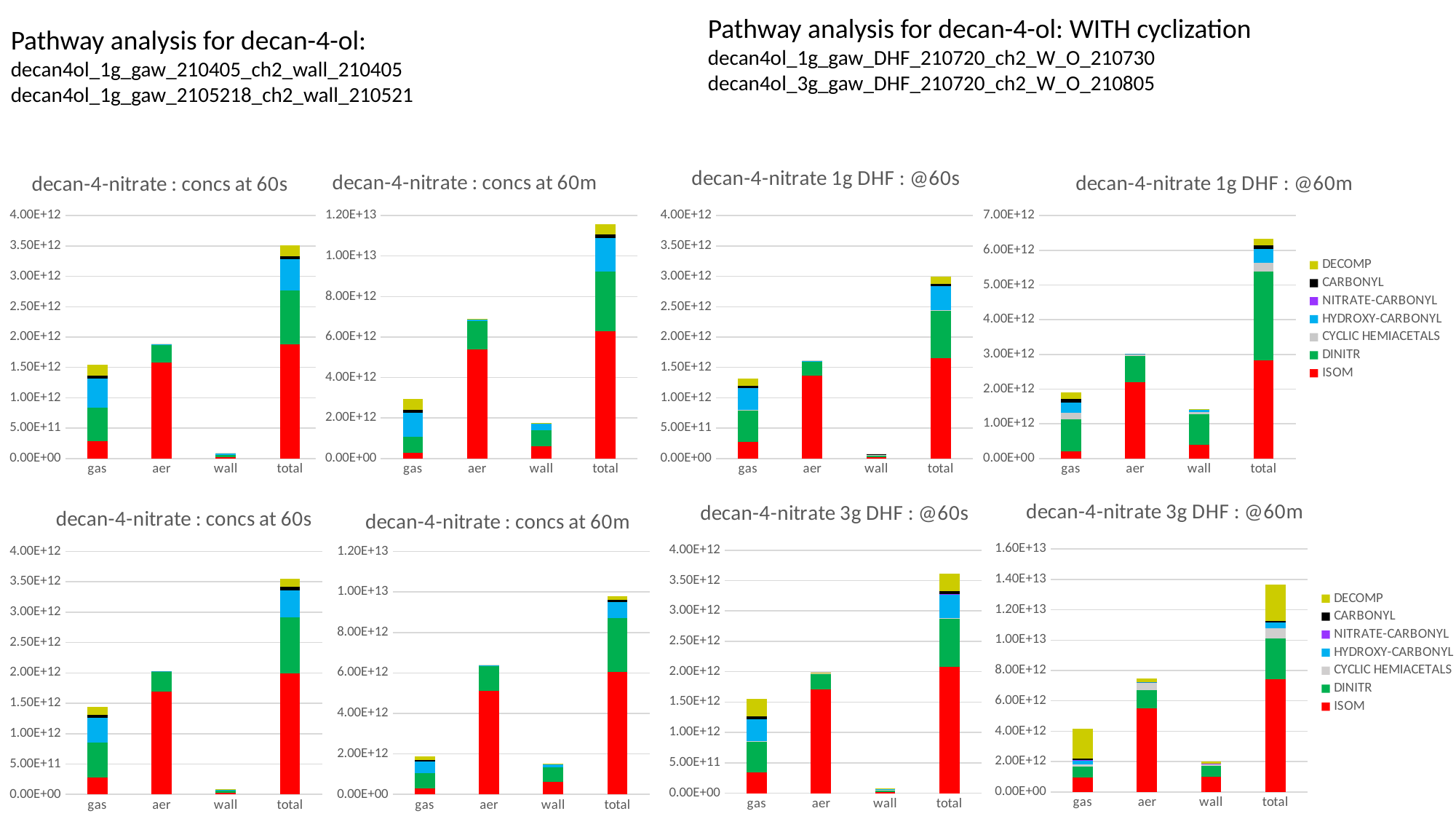

Pathway analysis for decan-4-ol: WITH cyclization
decan4ol_1g_gaw_DHF_210720_ch2_W_O_210730
decan4ol_3g_gaw_DHF_210720_ch2_W_O_210805
Pathway analysis for decan-4-ol:
decan4ol_1g_gaw_210405_ch2_wall_210405
decan4ol_1g_gaw_2105218_ch2_wall_210521

### Chart: decan-4-nitrate : concs at 60s

| Category | ISOM | DINITR | HYDROXY-CARBONYL | NITRATE-CARBONYL | CARBONYL | DECOMP |
|---|---|---|---|---|---|---|
| gas | 279191019916.0 | 554292000000.0 | 480230600000.0 | 0.0 | 49511400000.0 | 179466273000.0 |
| aer | 1575327104876.0 | 295066080000.0 | 14324070000.0 | 0.0 | 9680390.0 | 184791266.7 |
| wall | 23818824573.8 | 36757966000.0 | 26518170000.0 | 0.0 | 104444000.0 | 413497441.0 |
| total | 1878336949365.8 | 886116046000.0 | 521072840000.0 | 0.0 | 49625524390.0 | 180064561707.7 |

### Chart: decan-4-nitrate : concs at 60m

| Category | ISOM | DINITR | HYDROXY-CARBONYL | NITRATE-CARBONYL | CARBONYL | DECOMP |
|---|---|---|---|---|---|---|
| gas | 288751387949.5 | 793523800000.0 | 1181758000000.0 | 0.0 | 149951000000.0 | 518478864000.0 |
| aer | 5380514750900.0 | 1401369200000.0 | 116923800000.0 | 0.0 | 97253600.0 | 1091473282.0 |
| wall | 620755984690.0 | 760957200000.0 | 359597300000.0 | 0.0 | 320940000.0 | 1815212053.0 |
| total | 6290022123539.5 | 2955850200000.0 | 1658279100000.0 | 0.0 | 150369193600.0 | 521385549335.0 |

### Chart: decan-4-nitrate 1g DHF : @60s

| Category | ISOM | DINITR | CYCLIC HEMIACETALS | HYDROXY-CARBONYL | NITRATE-CARBONYL | CARBONYL | DECOMP |
|---|---|---|---|---|---|---|---|
| gas | 272788311271.5983 | 514766400000.0 | 7567744300.456625 | 360125300000.08655 | 18736.304 | 41755800000.0 | 124161353950.0 |
| aer | 1358649590712.469 | 238900650000.0 | 718895322.492431 | 9365150000.005587 | 602.6364 | 7118010.0 | 105638864.4322913 |
| wall | 20469202405.12614 | 30833306000.0 | 555577513.1643456 | 18912230000.00472 | 980.5013 | 88071500.0 | 265074376.2911318 |
| total | 1651907104389.1936 | 784500356000.0 | 8842217136.113401 | 388402680000.09686 | 20319.4417 | 41850989510.0 | 124532067190.72342 |

### Chart: decan-4-nitrate 1g DHF : @60m

| Category | ISOM | DINITR | CYCLIC HEMIACETALS | HYDROXY-CARBONYL | NITRATE-CARBONYL | CARBONYL | DECOMP |
|---|---|---|---|---|---|---|---|
| gas | 206143351517.06232 | 932252000000.0 | 171109240007.92667 | 310836500000.07886 | 28868.134 | 99855000000.0 | 177038883600.0 |
| aer | 2208311211455.2124 | 755508600000.0 | 34245179667.71277 | 14112700000.008892 | 1375.3088 | 29718600.0 | 209086282.81287515 |
| wall | 403693197217.6384 | 882194800000.0 | 47213743627.7269 | 82496200000.02916 | 8952.246000000001 | 213715000.0 | 528953949.49335754 |
| total | 2818147760189.914 | 2569955400000.0 | 252568163303.36633 | 407445400000.11694 | 39195.688799999996 | 100098433600.0 | 177776923832.3062 |

### Chart: decan-4-nitrate 3g DHF : @60m

| Category | ISOM | DINITR | CYCLIC HEMIACETALS | HYDROXY-CARBONYL | NITRATE-CARBONYL | CARBONYL | DECOMP |
|---|---|---|---|---|---|---|---|
| gas | 929095791951.4186 | 759108561680.054 | 103113847083.82907 | 297839905889.2 | 1213005822.6767 | 99747000000.0 | 1987897249350.8403 |
| aer | 5494328454038.201 | 1205382621700.0 | 485591466653.6219 | 24796901159.5 | 101533297.89400001 | 54437000.0 | 240566231288.2702 |
| wall | 1004295992862.0408 | 727390368028.99 | 69006882341.04637 | 79157987630.0 | 369220206.63220006 | 213487000.0 | 132907428206.92653 |
| total | 7427720238851.655 | 2691881551409.044 | 657712196078.4973 | 401794794678.7 | 1683759327.2029002 | 100014924000.0 | 2361370908846.0356 |

### Chart: decan-4-nitrate 3g DHF : @60s

| Category | ISOM | DINITR | CYCLIC HEMIACETALS | HYDROXY-CARBONYL | NITRATE-CARBONYL | CARBONYL | DECOMP |
|---|---|---|---|---|---|---|---|
| gas | 342631497374.8691 | 510742095513.75 | 5080628716.402268 | 361601818274.3 | 205591010.46775642 | 42003100000.0 | 290451009670.7298 |
| aer | 1713594621244.867 | 259173490670.0 | 2792103592.7380195 | 9875241358.627998 | 5644900.355788191 | 7519210.0 | 3157735313.5666385 |
| wall | 23333536765.313465 | 30752204259.336597 | 771064777.4809742 | 18990800684.75914 | 7715110.229184001 | 88589000.0 | 1191513811.616376 |
| total | 2079559655385.0469 | 800667790443.0868 | 8643797086.621248 | 390467860317.68713 | 218951021.0527286 | 42099208210.0 | 294800258795.91174 |

### Chart: decan-4-nitrate : concs at 60s

| Category | ISOM | DINITR | HYDROXY-CARBONYL | NITRATE-CARBONYL | CARBONYL | DECOMP |
|---|---|---|---|---|---|---|
| gas | 280222343525.0 | 570298000000.0 | 408479000000.0 | 0.0 | 48644900000.0 | 138929963000.0 |
| aer | 1689353368240.0 | 323011680000.0 | 12963810000.0 | 0.0 | 10119700.0 | 136826644.7 |
| wall | 22267207852.9 | 35580502000.0 | 22674330000.0 | 0.0 | 102739000.0 | 297902370.0 |
| total | 1991842919617.9 | 928890182000.0 | 444117140000.0 | 0.0 | 48757758700.0 | 139364692014.7 |

### Chart: decan-4-nitrate : concs at 60m

| Category | ISOM | DINITR | HYDROXY-CARBONYL | NITRATE-CARBONYL | CARBONYL | DECOMP |
|---|---|---|---|---|---|---|
| gas | 293393547874.3 | 744074500000.0 | 575633700000.0 | 0.0 | 100170000000.0 | 171481018000.0 |
| aer | 5115802554000.0 | 1219996900000.0 | 52877800000.0 | 0.0 | 60318300.0 | 355007510.7 |
| wall | 628123501153.0 | 712412900000.0 | 175258900000.0 | 0.0 | 214394000.0 | 486132761.0 |
| total | 6037319603027.3 | 2676484300000.0 | 803770400000.0 | 0.0 | 100444712300.0 | 172322158271.7 |